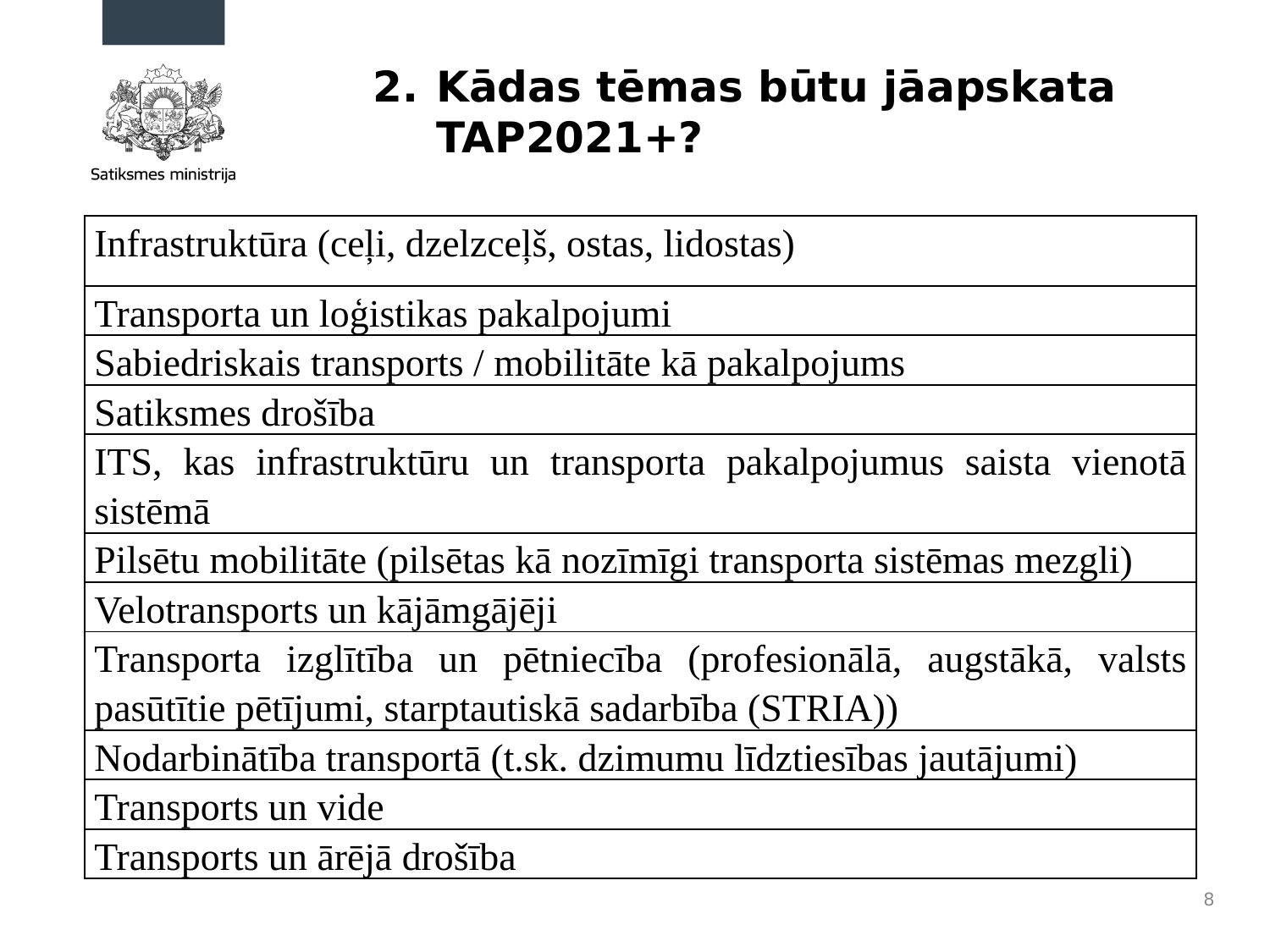

# Kādas tēmas būtu jāapskata TAP2021+?
| Infrastruktūra (ceļi, dzelzceļš, ostas, lidostas) |
| --- |
| Transporta un loģistikas pakalpojumi |
| Sabiedriskais transports / mobilitāte kā pakalpojums |
| Satiksmes drošība |
| ITS, kas infrastruktūru un transporta pakalpojumus saista vienotā sistēmā |
| Pilsētu mobilitāte (pilsētas kā nozīmīgi transporta sistēmas mezgli) |
| Velotransports un kājāmgājēji |
| Transporta izglītība un pētniecība (profesionālā, augstākā, valsts pasūtītie pētījumi, starptautiskā sadarbība (STRIA)) |
| Nodarbinātība transportā (t.sk. dzimumu līdztiesības jautājumi) |
| Transports un vide |
| Transports un ārējā drošība |
8